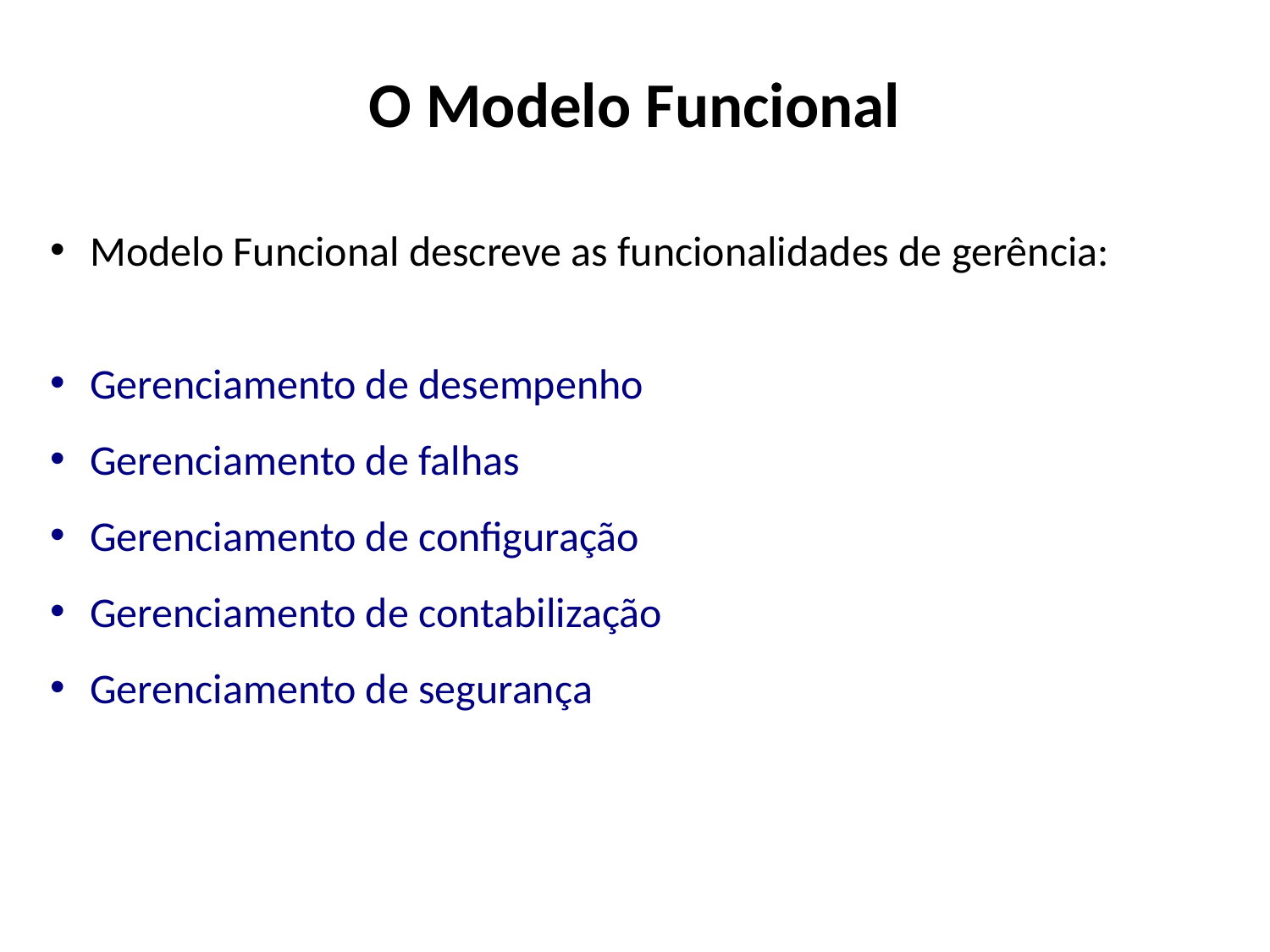

O Modelo Funcional
 Modelo Funcional descreve as funcionalidades de gerência:

 Gerenciamento de desempenho
 Gerenciamento de falhas
 Gerenciamento de configuração
 Gerenciamento de contabilização
 Gerenciamento de segurança